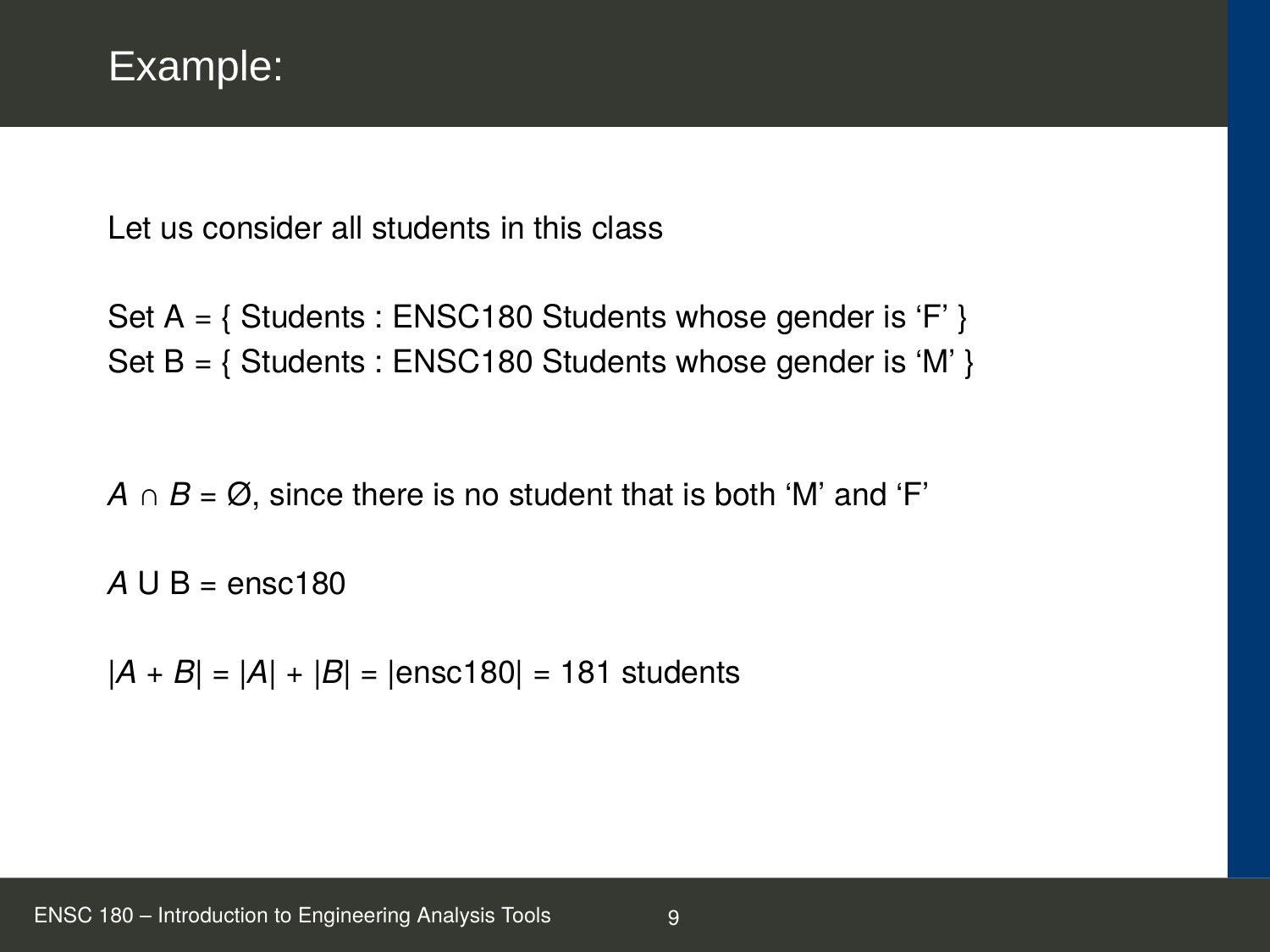

# Example:
Let us consider all students in this class

Set A = { Students : ENSC180 Students whose gender is ‘F’ }
Set B = { Students : ENSC180 Students whose gender is ‘M’ }

A ∩ B = Ø, since there is no student that is both ‘M’ and ‘F’

A U B = ensc180

|A + B| = |A| + |B| = |ensc180| = 181 students
ENSC 180 – Introduction to Engineering Analysis Tools